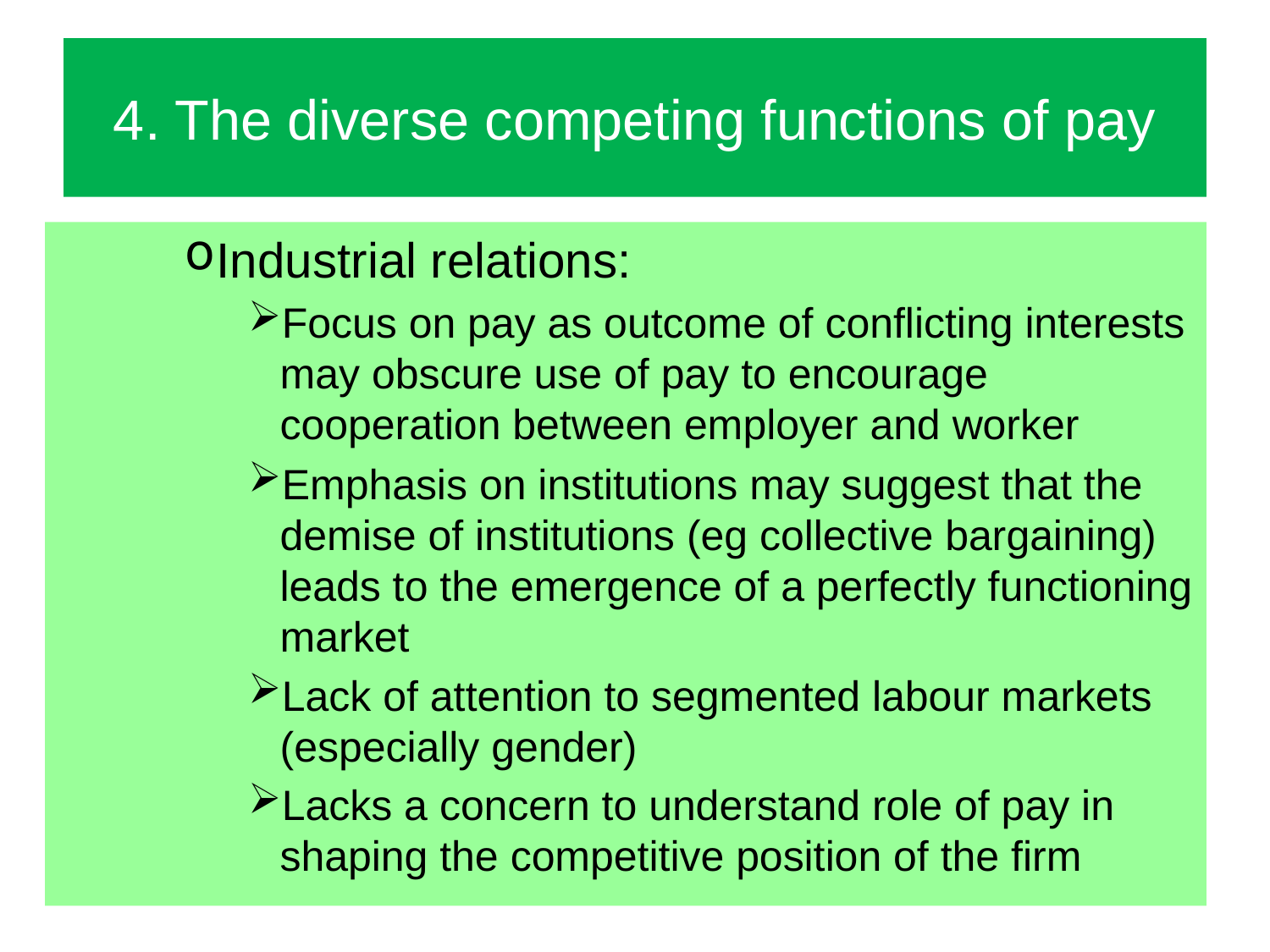

# 4. The diverse competing functions of pay
Industrial relations:
Focus on pay as outcome of conflicting interests may obscure use of pay to encourage cooperation between employer and worker
Emphasis on institutions may suggest that the demise of institutions (eg collective bargaining) leads to the emergence of a perfectly functioning market
Lack of attention to segmented labour markets (especially gender)
Lacks a concern to understand role of pay in shaping the competitive position of the firm